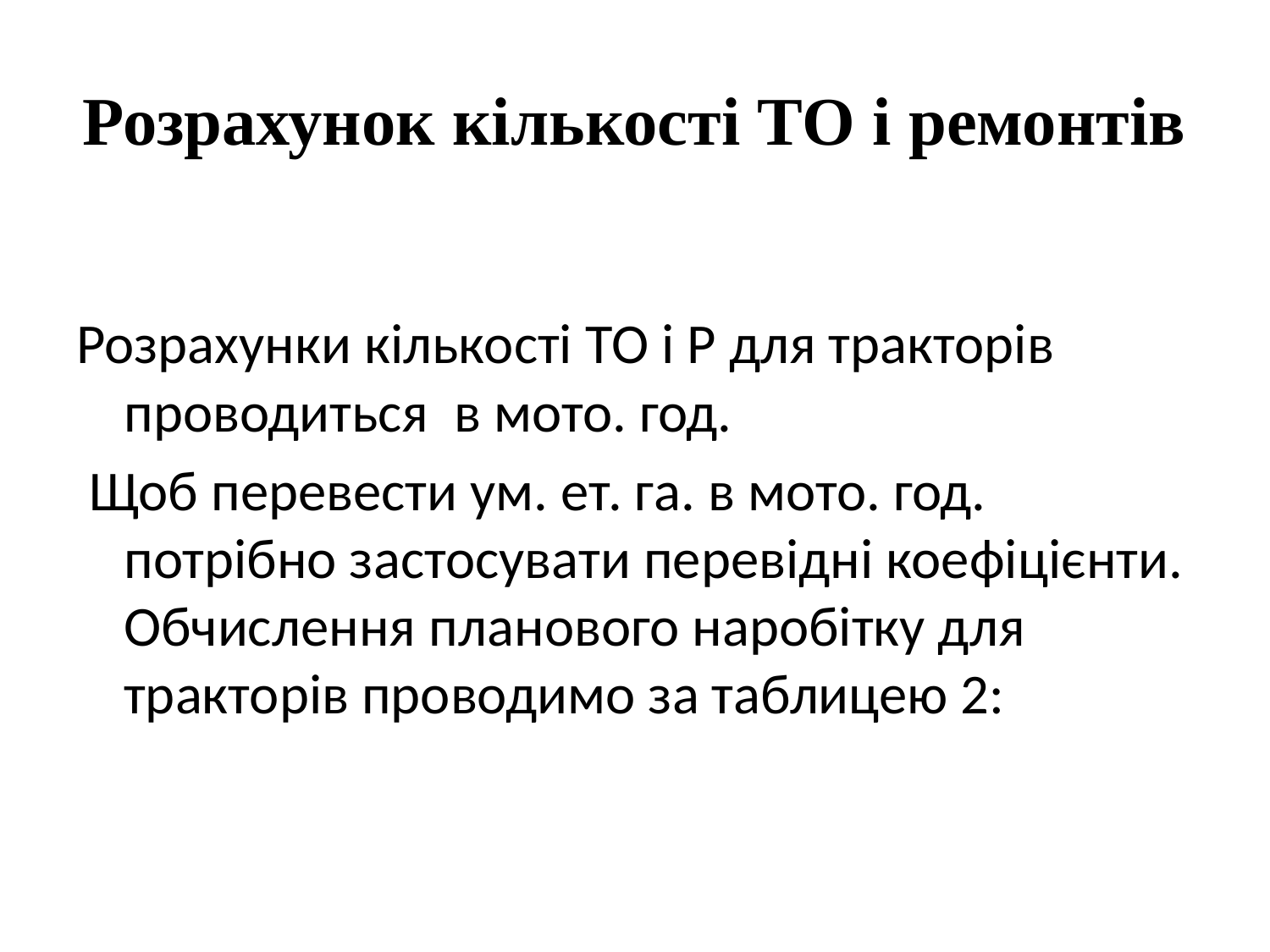

# Розрахунок кількості ТО і ремонтів

Розрахунки кількості ТО і Р для тракторів проводиться  в мото. год.
 Щоб перевести ум. ет. га. в мото. год. потрібно застосувати перевідні коефіцієнти. Обчислення планового наробітку для тракторів проводимо за таблицею 2: